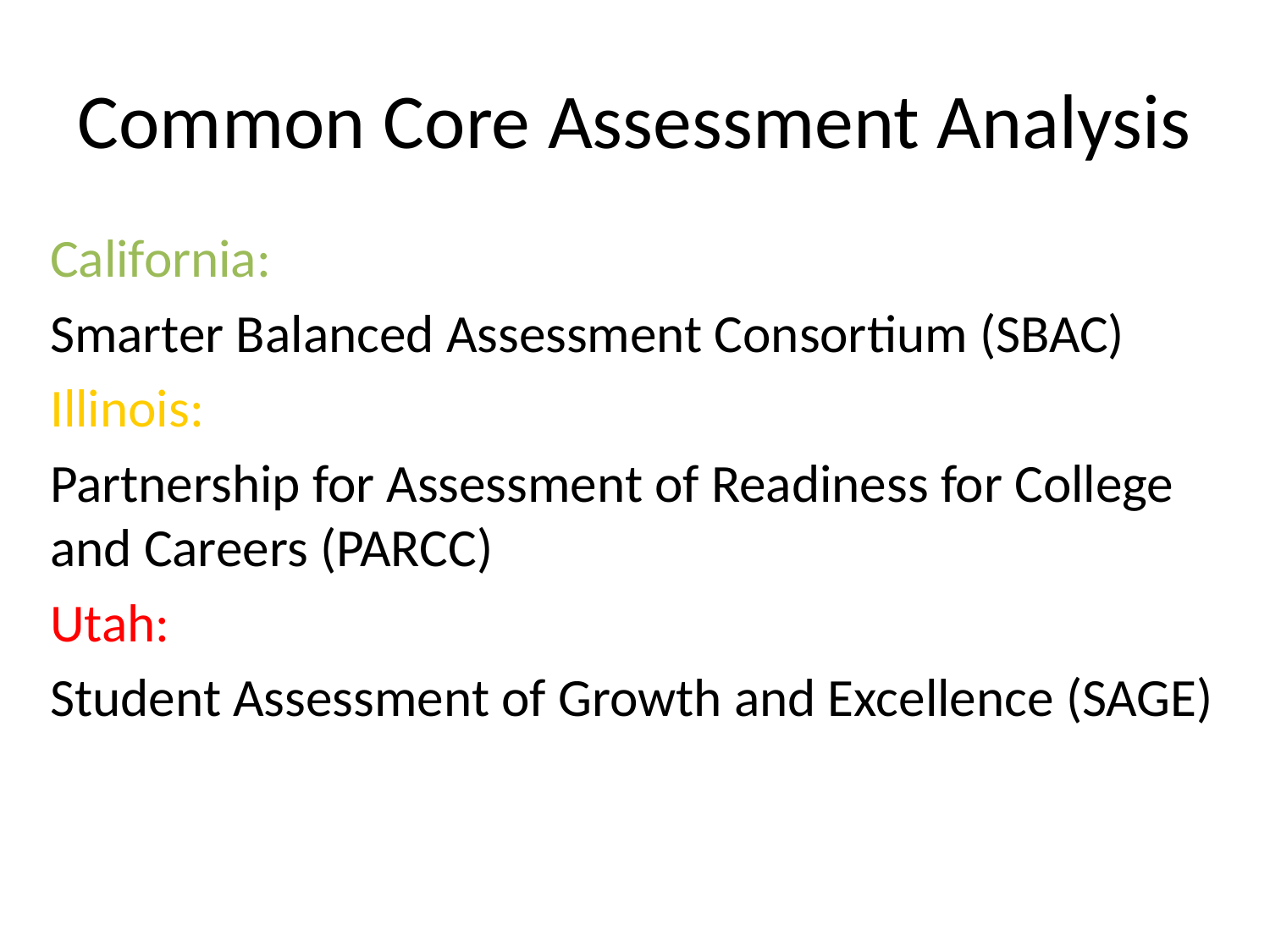

# Common Core Assessment Analysis
California:
Smarter Balanced Assessment Consortium (SBAC)
Illinois:
Partnership for Assessment of Readiness for College and Careers (PARCC)
Utah:
Student Assessment of Growth and Excellence (SAGE)